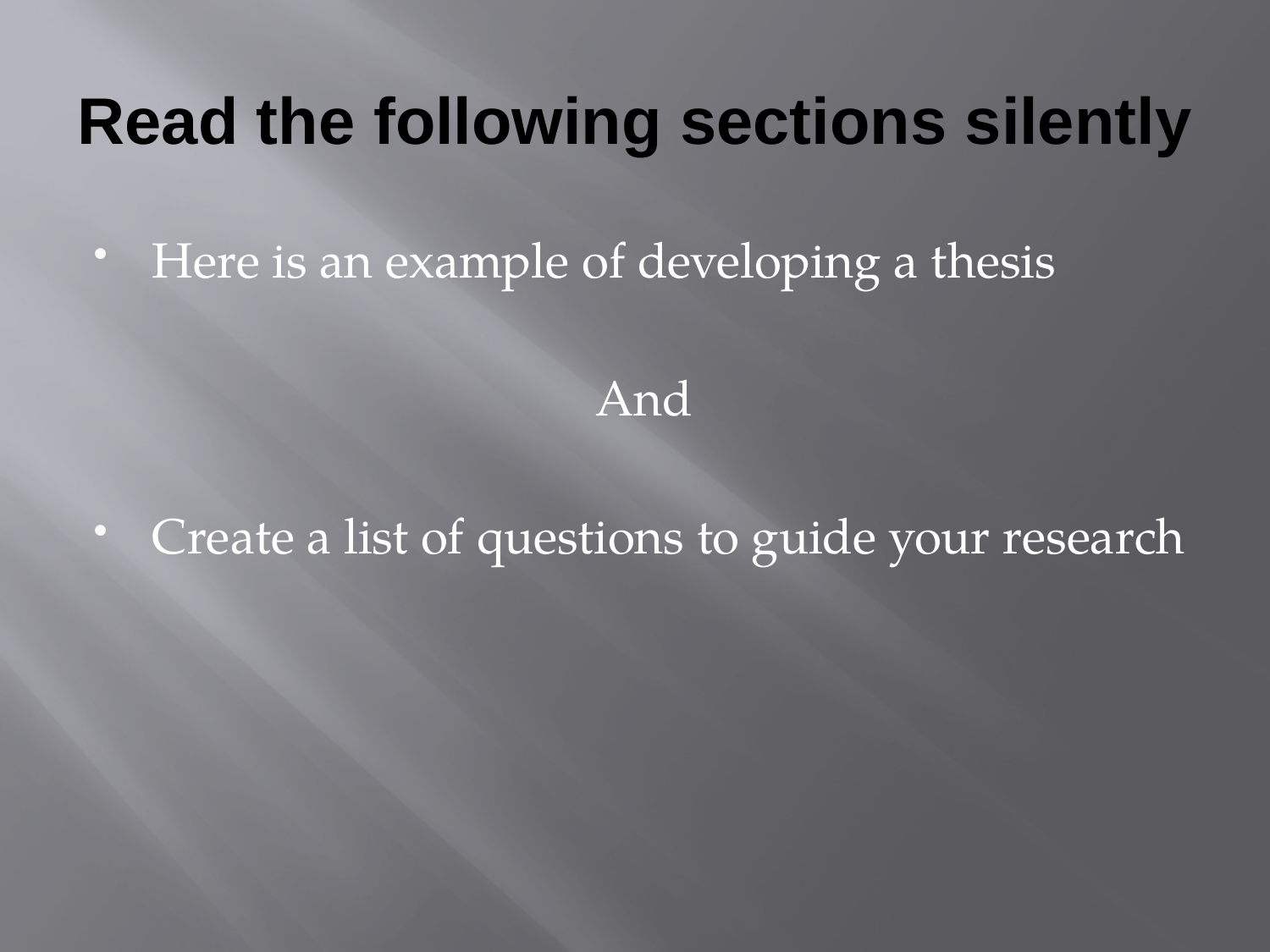

# Read the following sections silently
Here is an example of developing a thesis

And

Create a list of questions to guide your research